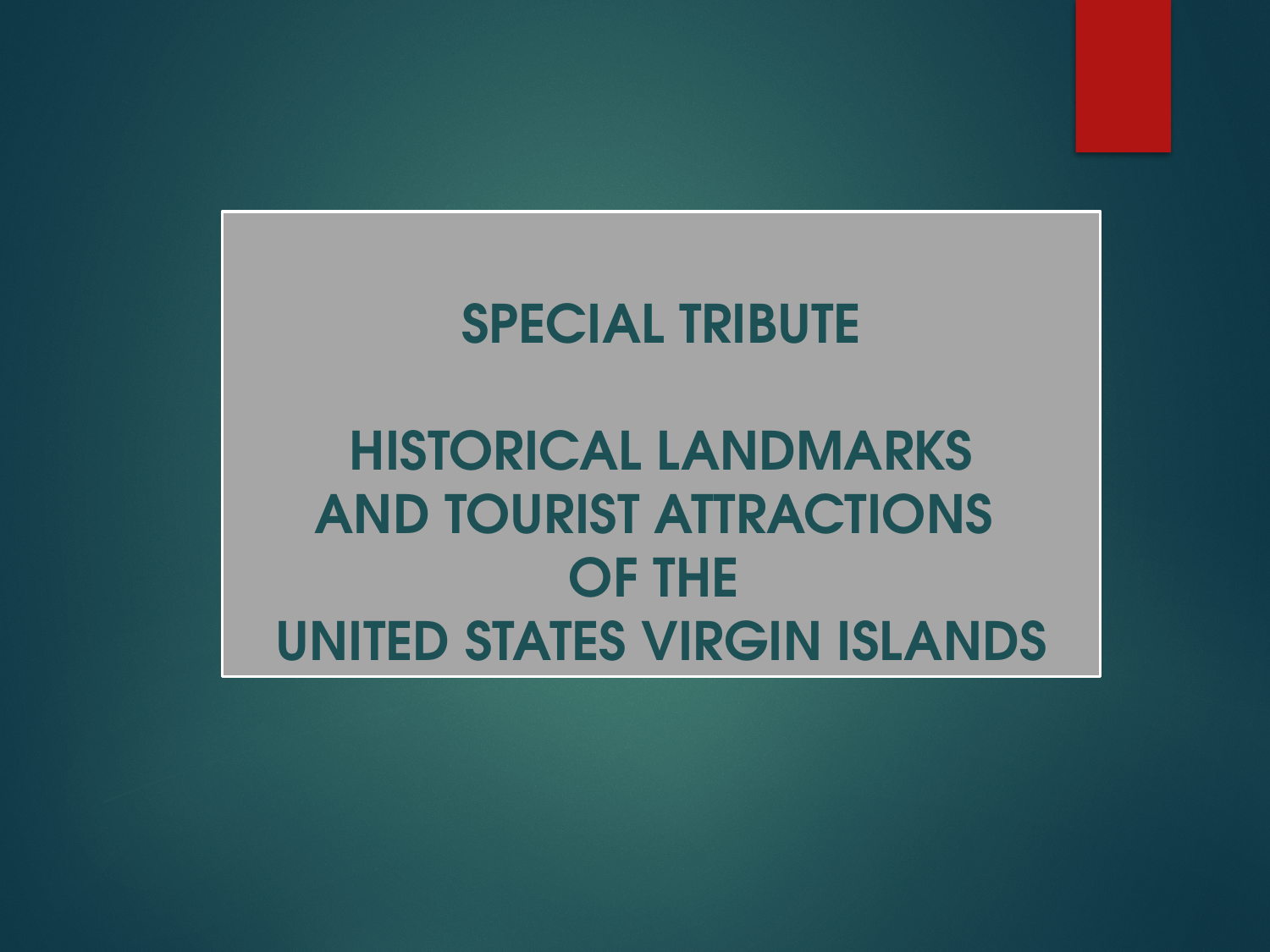

SPECIAL TRIBUTE

HISTORICAL LANDMARKS
AND TOURIST ATTRACTIONS
OF THE
UNITED STATES VIRGIN ISLANDS